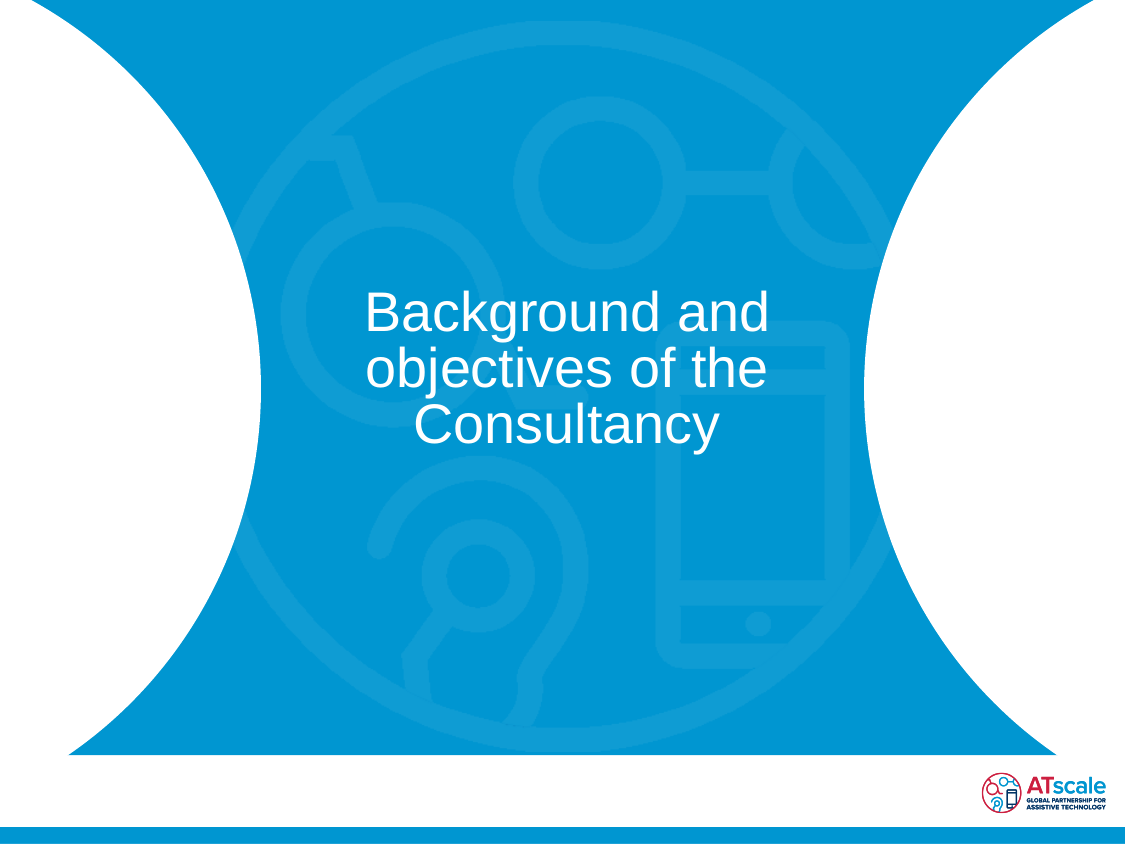

# Background and objectives of the Consultancy